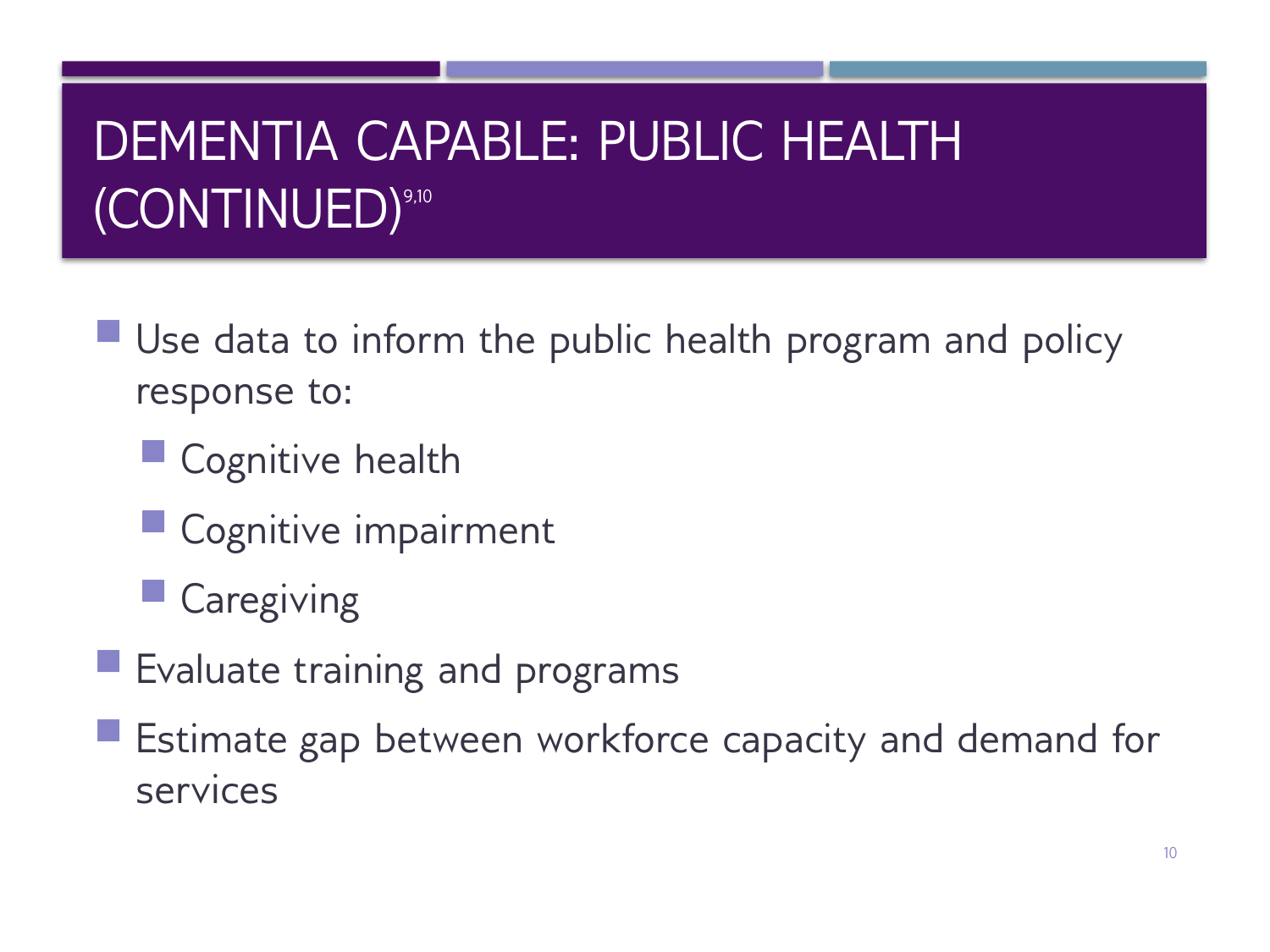

# Dementia capable: public health (continued)9,10
Use data to inform the public health program and policy response to:
Cognitive health
Cognitive impairment
Caregiving
Evaluate training and programs
Estimate gap between workforce capacity and demand for services
10